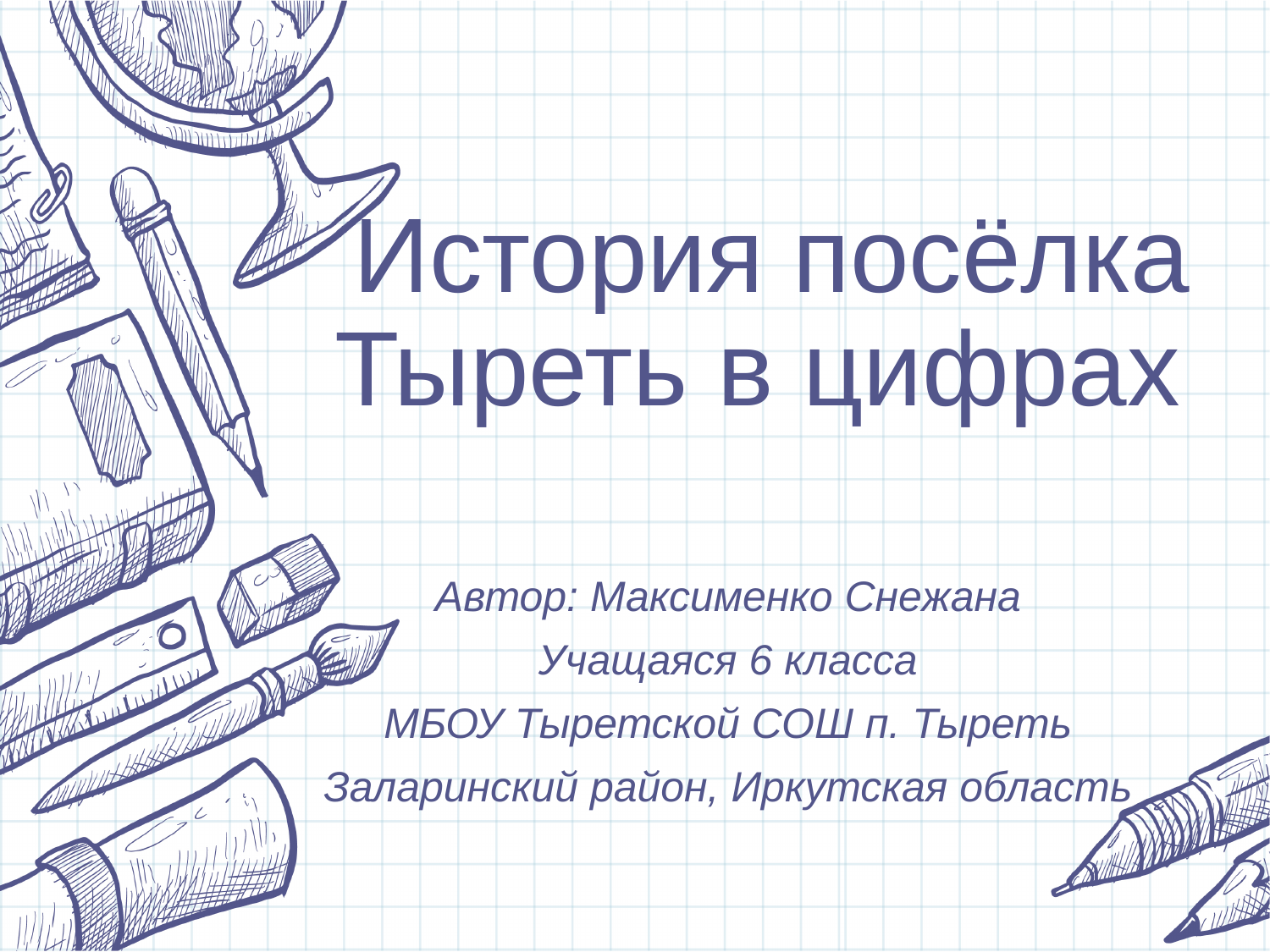

# История посёлка Тыреть в цифрах
Автор: Максименко Снежана
Учащаяся 6 класса
МБОУ Тыретской СОШ п. Тыреть
Заларинский район, Иркутская область